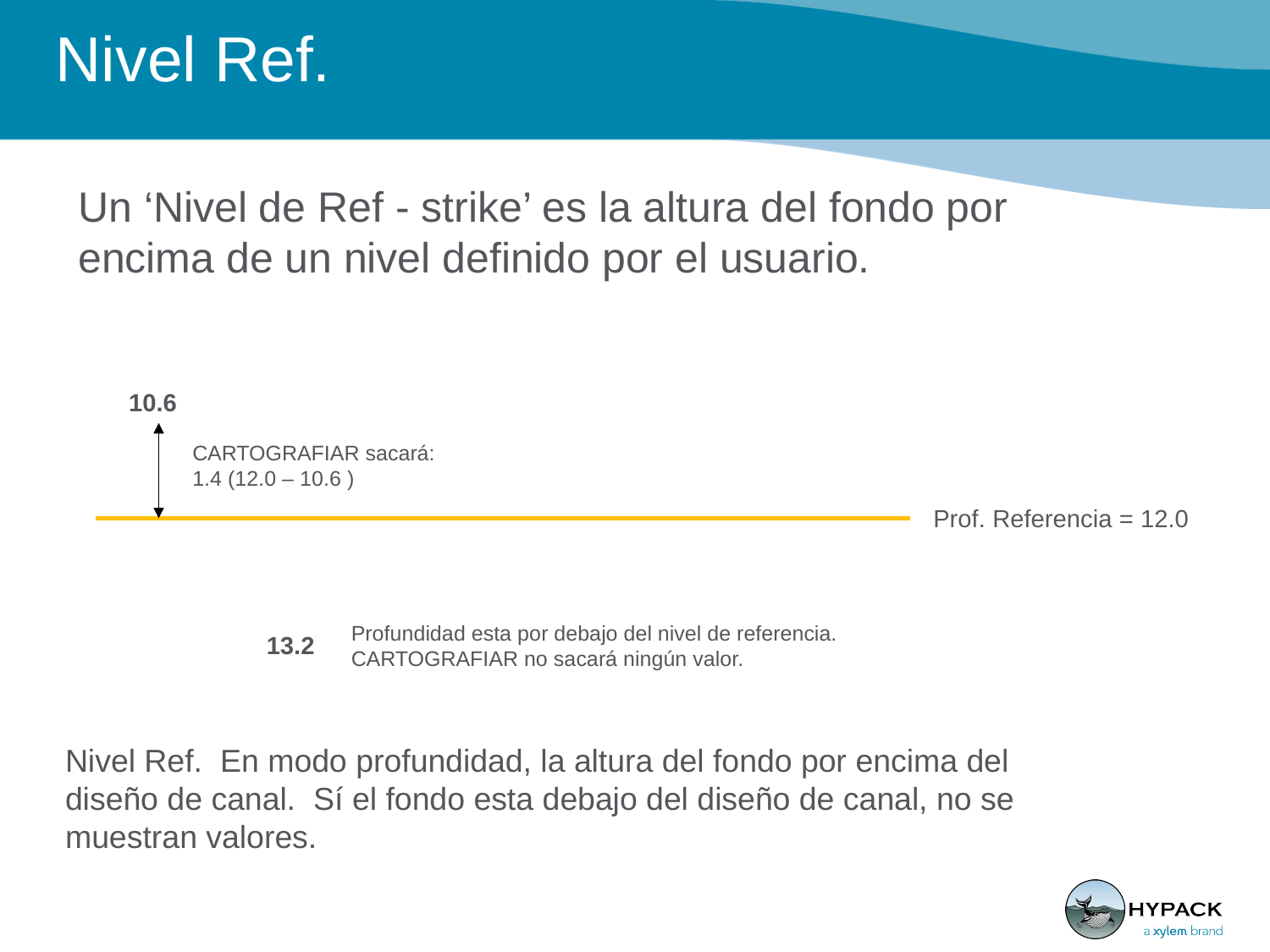

# Nivel Ref.
Un ‘Nivel de Ref - strike’ es la altura del fondo por encima de un nivel definido por el usuario.
10.6
CARTOGRAFIAR sacará:
1.4 (12.0 – 10.6 )
Prof. Referencia = 12.0
Profundidad esta por debajo del nivel de referencia.
CARTOGRAFIAR no sacará ningún valor.
13.2
Nivel Ref.  En modo profundidad, la altura del fondo por encima del diseño de canal.  Sí el fondo esta debajo del diseño de canal, no se muestran valores.